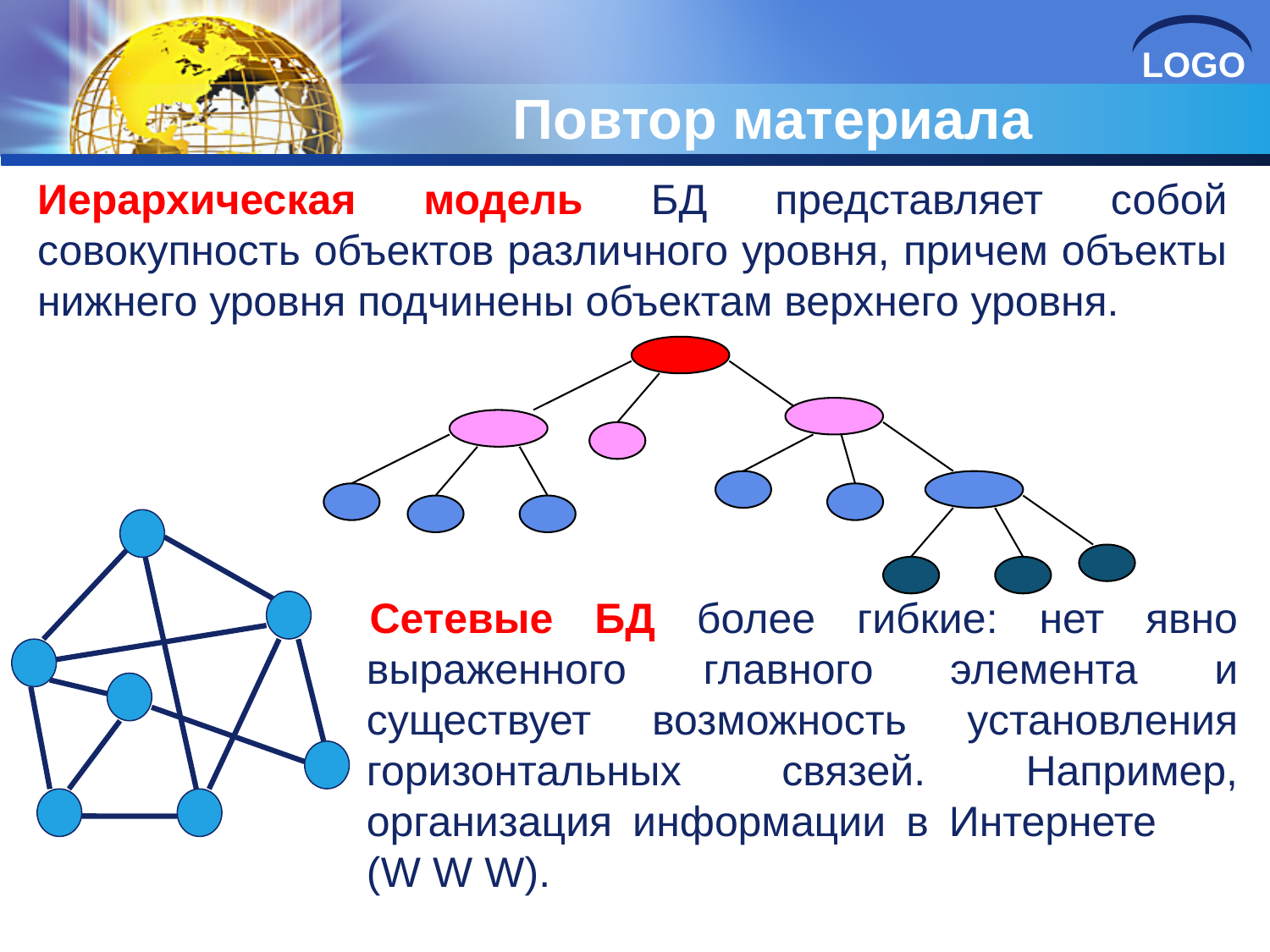

Повтор материала
Иерархическая модель БД представляет собой совокупность объектов различного уровня, причем объекты нижнего уровня подчинены объектам верхнего уровня.

Сетевые БД более гибкие: нет явно выраженного главного элемента и существует возможность установления горизонтальных связей. Например, организация информации в Интернете     (W W W).